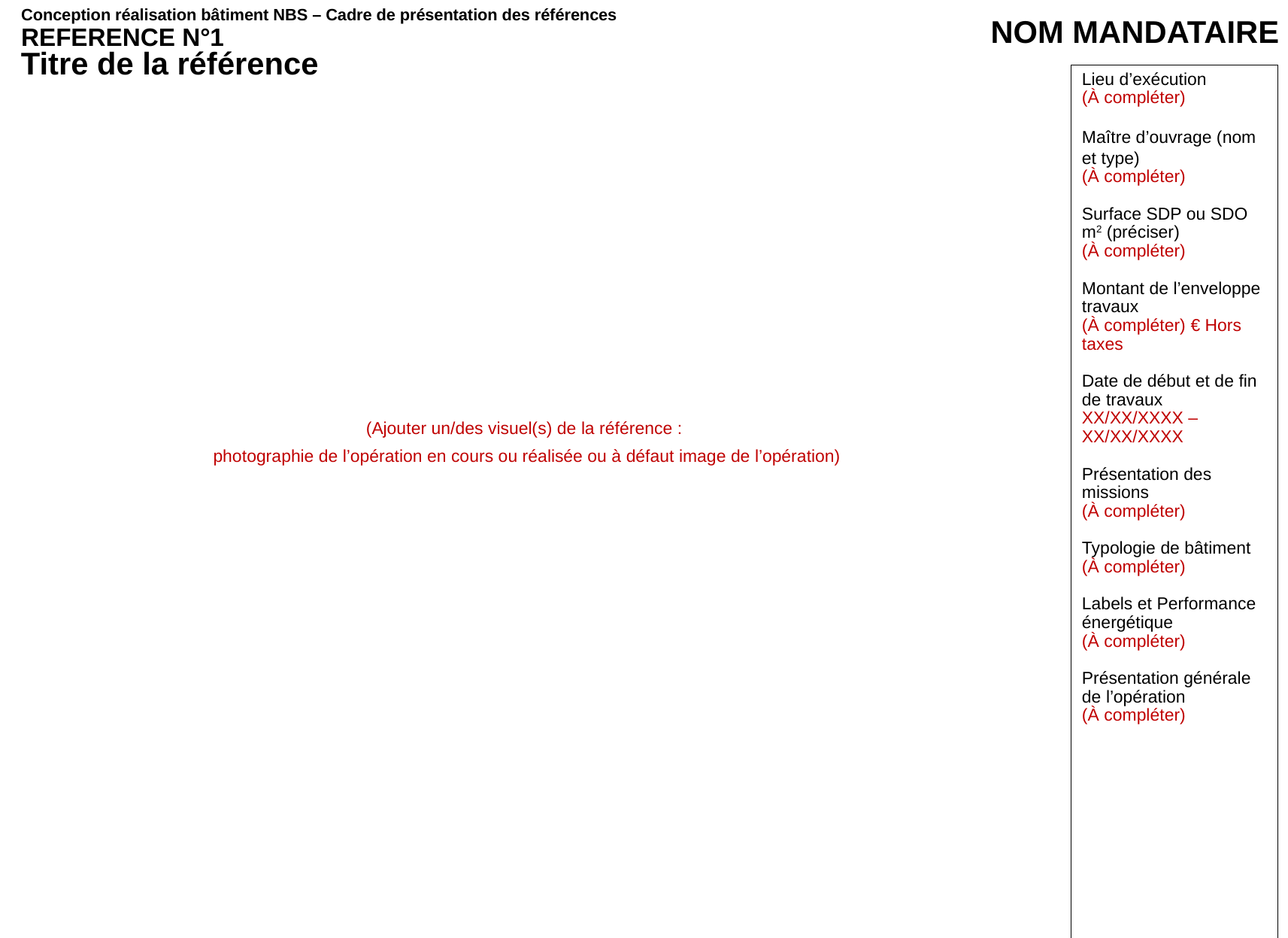

Conception réalisation bâtiment NBS – Cadre de présentation des références             REFERENCE N°1
NOM MANDATAIRE

Titre de la référence
Lieu d’exécution
(À compléter)
Maître d’ouvrage (nom et type)
(À compléter)
Surface SDP ou SDO m2 (préciser)
(À compléter)
Montant de l’enveloppe travaux
(À compléter) € Hors taxes

Date de début et de fin de travaux
XX/XX/XXXX – XX/XX/XXXX

Présentation des missions
(À compléter)

Typologie de bâtiment
(À compléter)

Labels et Performance énergétique
(À compléter)

Présentation générale de l’opération
(À compléter)

(Ajouter un/des visuel(s) de la référence :
photographie de l’opération en cours ou réalisée ou à défaut image de l’opération)